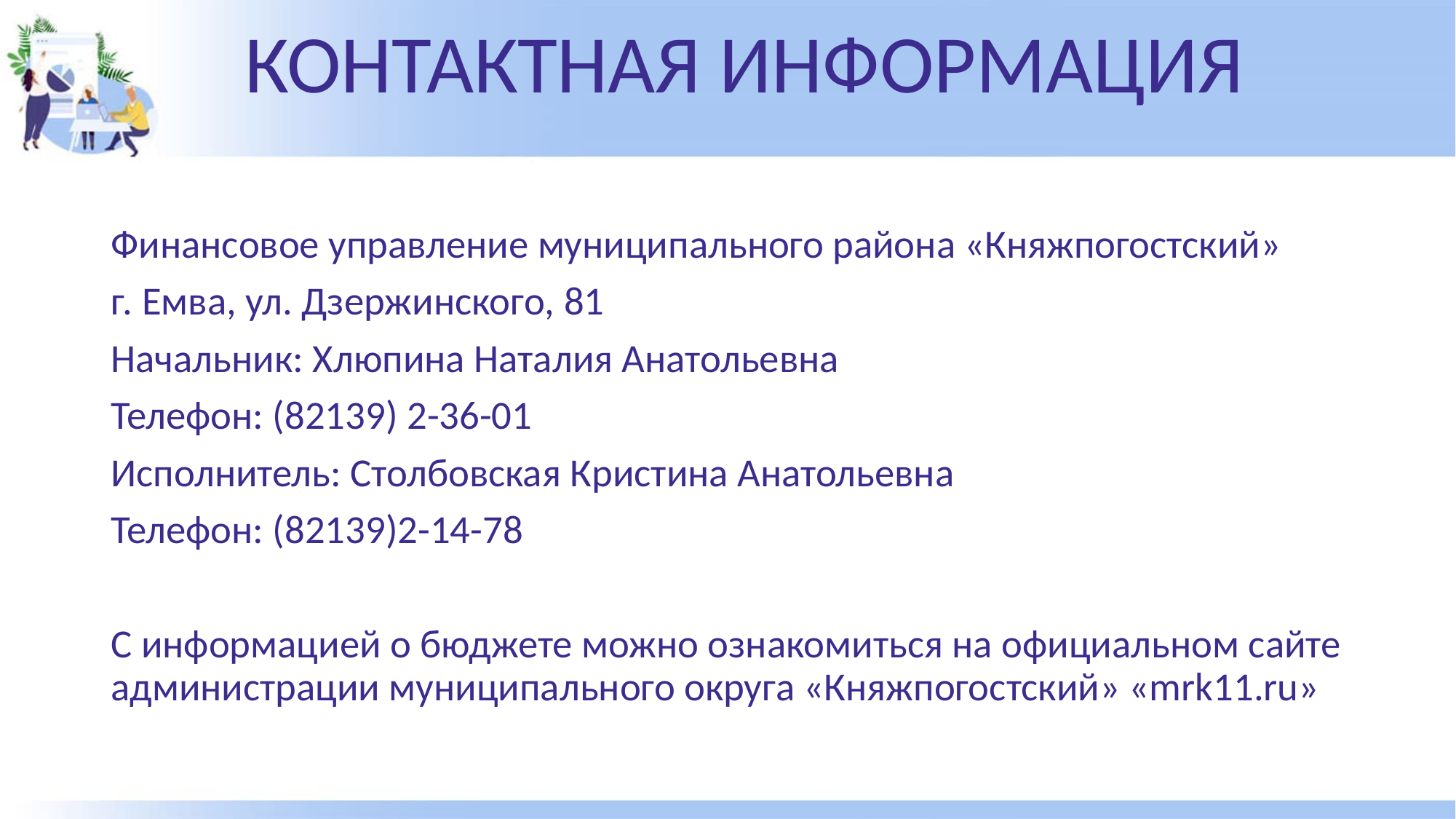

# КОНТАКТНАЯ ИНФОРМАЦИЯ
Финансовое управление муниципального района «Княжпогостский»
г. Емва, ул. Дзержинского, 81
Начальник: Хлюпина Наталия Анатольевна
Телефон: (82139) 2-36-01
Исполнитель: Столбовская Кристина Анатольевна
Телефон: (82139)2-14-78

С информацией о бюджете можно ознакомиться на официальном сайте администрации муниципального округа «Княжпогостский» «mrk11.ru»